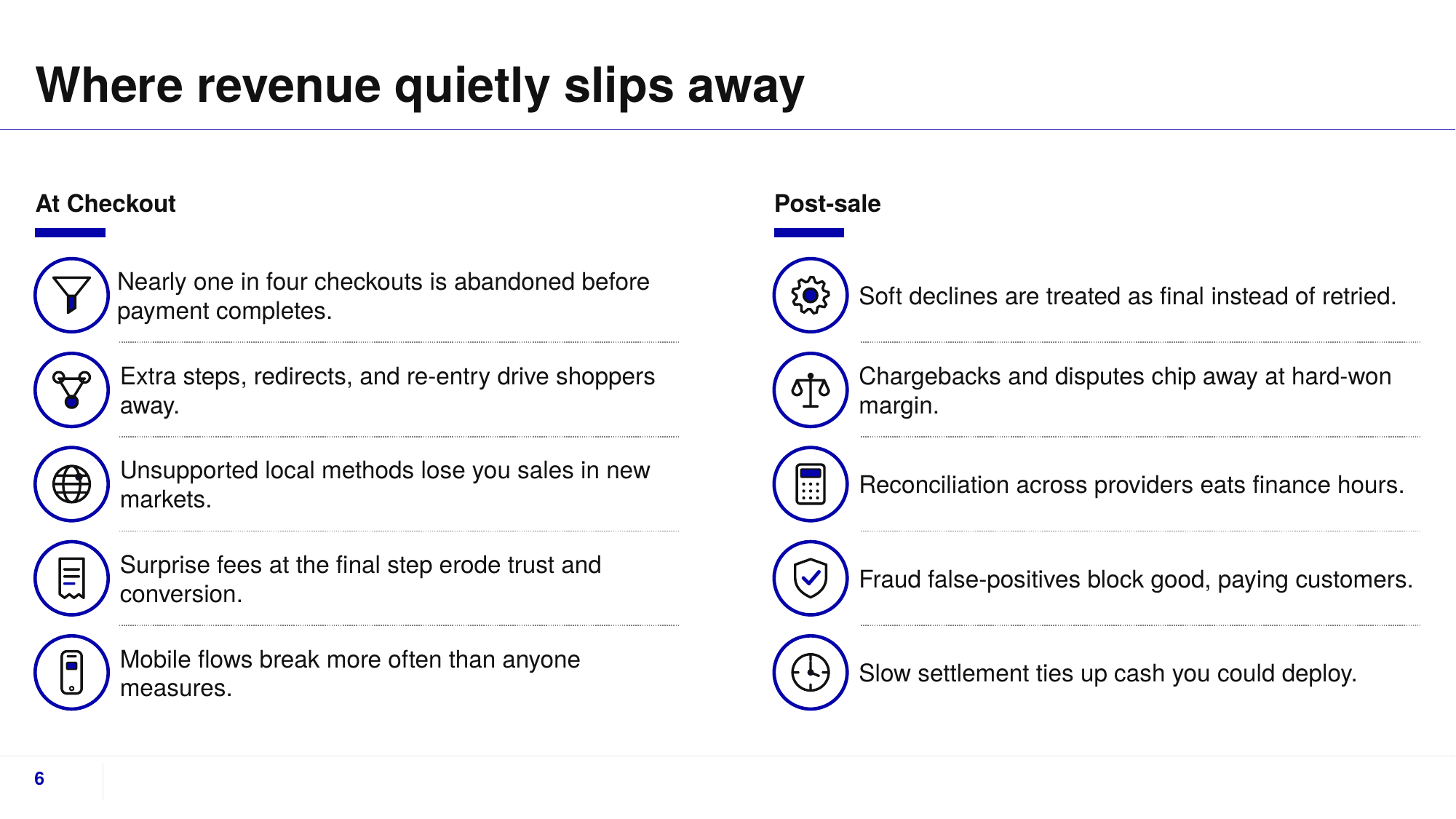

# Where revenue quietly slips away
At Checkout
Post-sale
Nearly one in four checkouts is abandoned before payment completes.
Soft declines are treated as final instead of retried.

Extra steps, redirects, and re-entry drive shoppers away.
Chargebacks and disputes chip away at hard-won margin.

Unsupported local methods lose you sales in new markets.
Reconciliation across providers eats finance hours.

Surprise fees at the final step erode trust and conversion.
Fraud false-positives block good, paying customers.

Mobile flows break more often than anyone measures.
Slow settlement ties up cash you could deploy.

6